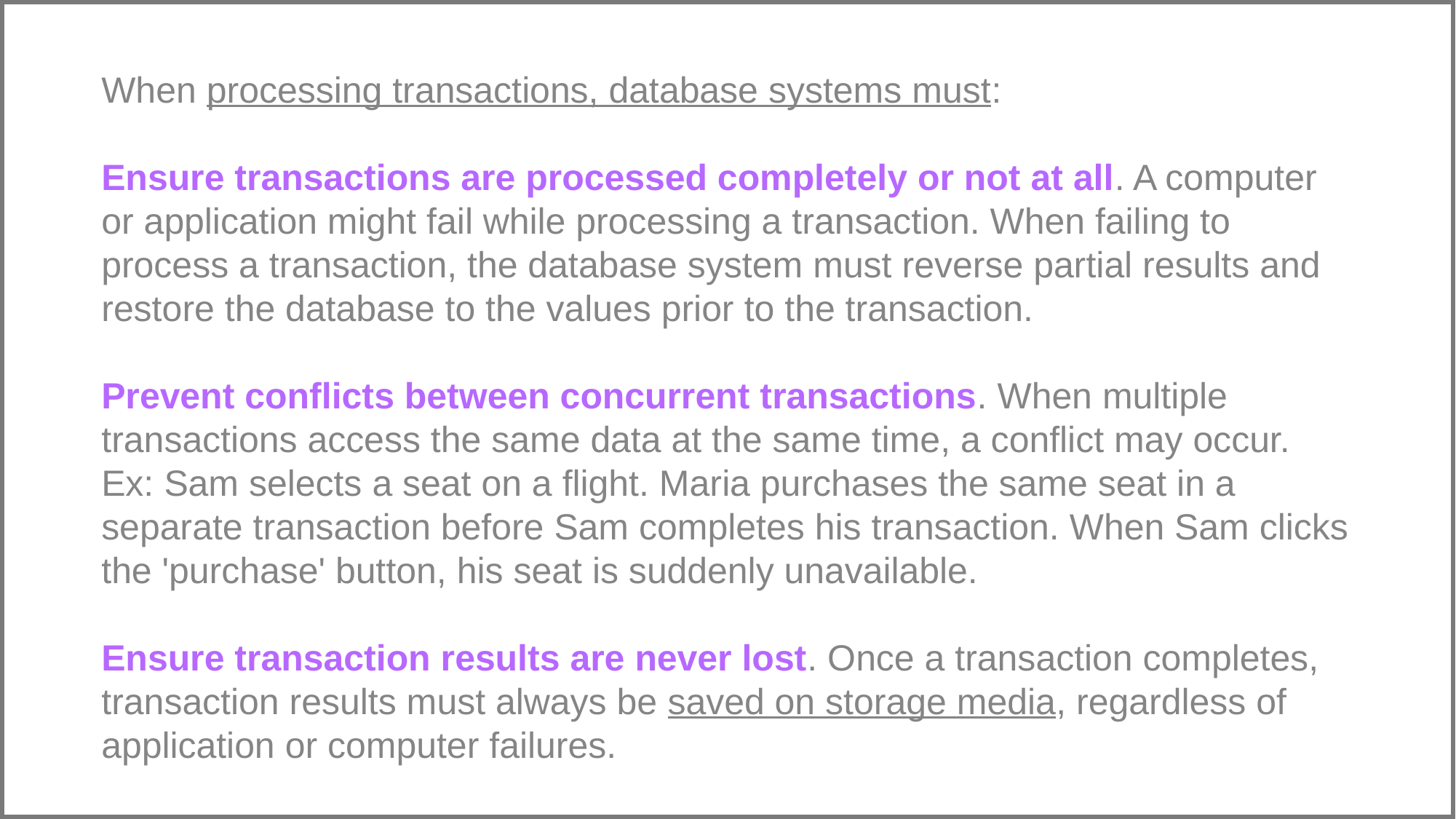

When processing transactions, database systems must:

Ensure transactions are processed completely or not at all. A computer or application might fail while processing a transaction. When failing to process a transaction, the database system must reverse partial results and restore the database to the values prior to the transaction.

Prevent conflicts between concurrent transactions. When multiple transactions access the same data at the same time, a conflict may occur. Ex: Sam selects a seat on a flight. Maria purchases the same seat in a separate transaction before Sam completes his transaction. When Sam clicks the 'purchase' button, his seat is suddenly unavailable.

Ensure transaction results are never lost. Once a transaction completes, transaction results must always be saved on storage media, regardless of application or computer failures.